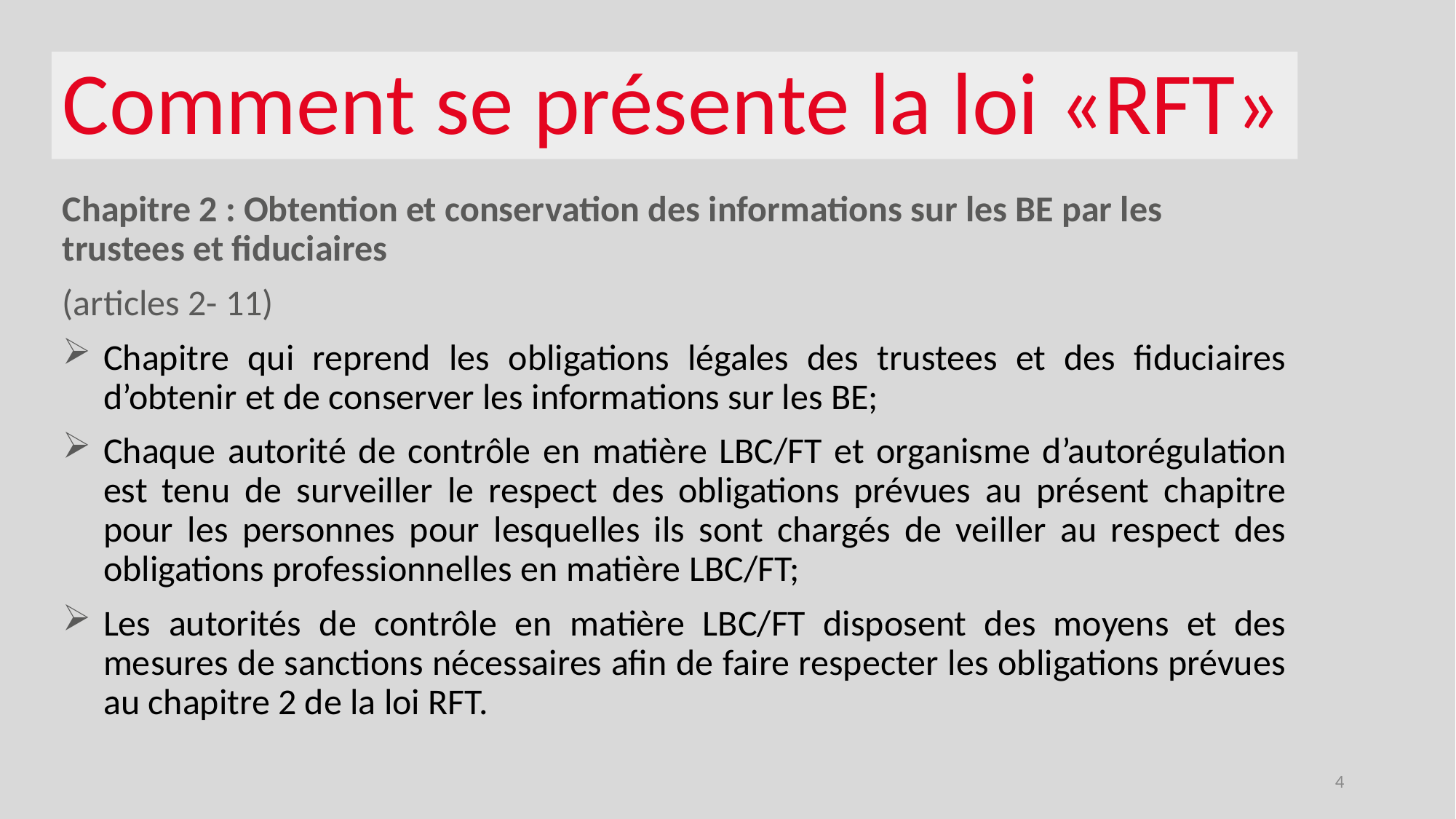

# Comment se présente la loi «RFT»
Chapitre 2 : Obtention et conservation des informations sur les BE par les trustees et fiduciaires
(articles 2- 11)
Chapitre qui reprend les obligations légales des trustees et des fiduciaires d’obtenir et de conserver les informations sur les BE;
Chaque autorité de contrôle en matière LBC/FT et organisme d’autorégulation est tenu de surveiller le respect des obligations prévues au présent chapitre pour les personnes pour lesquelles ils sont chargés de veiller au respect des obligations professionnelles en matière LBC/FT;
Les autorités de contrôle en matière LBC/FT disposent des moyens et des mesures de sanctions nécessaires afin de faire respecter les obligations prévues au chapitre 2 de la loi RFT.

4